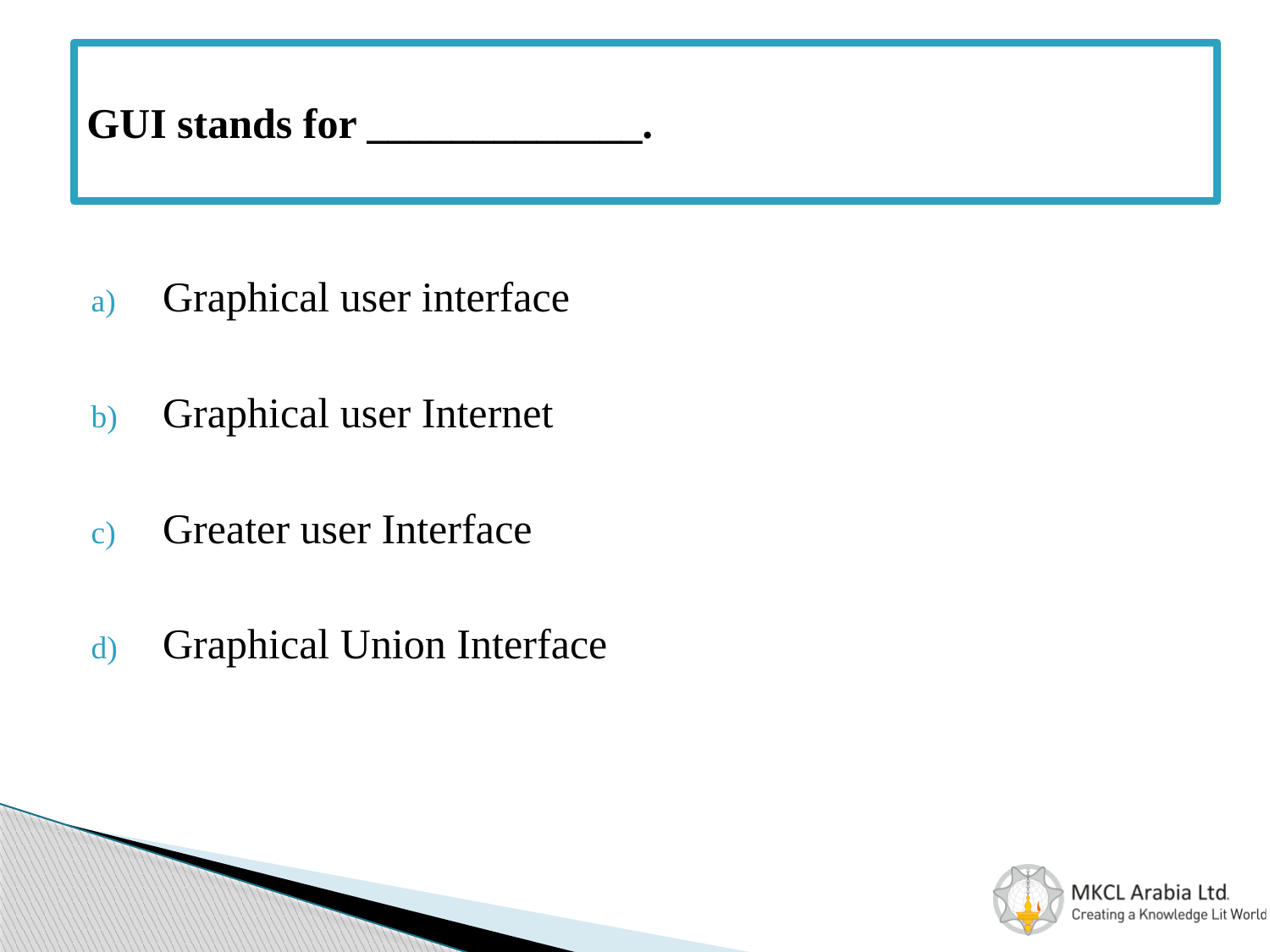

# GUI stands for _____________.

Graphical user interface

Graphical user Internet

Greater user Interface

Graphical Union Interface